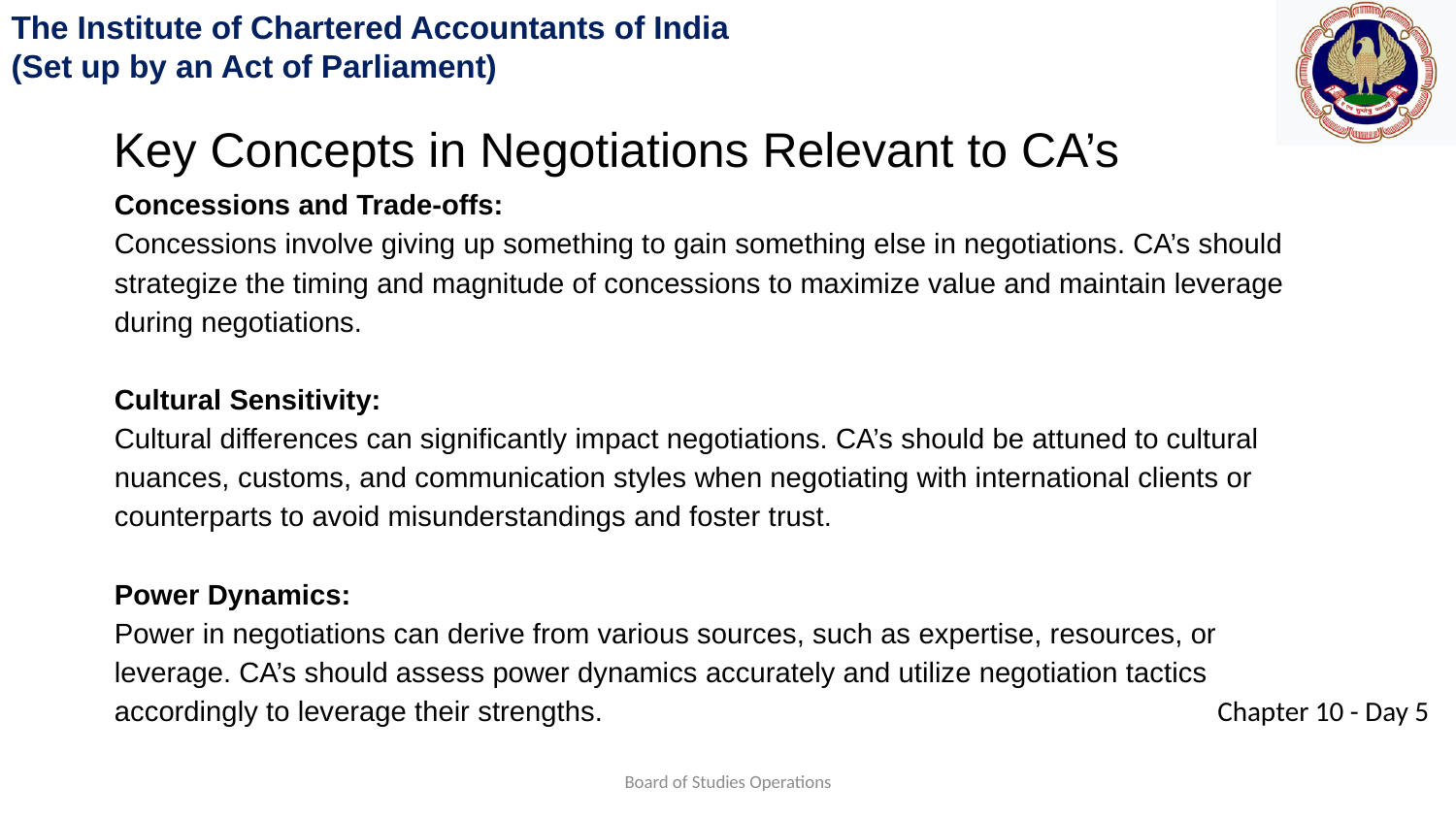

Key Concepts in Negotiations Relevant to CA’s
Concessions and Trade-offs:
Concessions involve giving up something to gain something else in negotiations. CA’s should strategize the timing and magnitude of concessions to maximize value and maintain leverage during negotiations.

Cultural Sensitivity:
Cultural differences can significantly impact negotiations. CA’s should be attuned to cultural nuances, customs, and communication styles when negotiating with international clients or counterparts to avoid misunderstandings and foster trust.

Power Dynamics:
Power in negotiations can derive from various sources, such as expertise, resources, or leverage. CA’s should assess power dynamics accurately and utilize negotiation tactics accordingly to leverage their strengths.
Board of Studies Operations